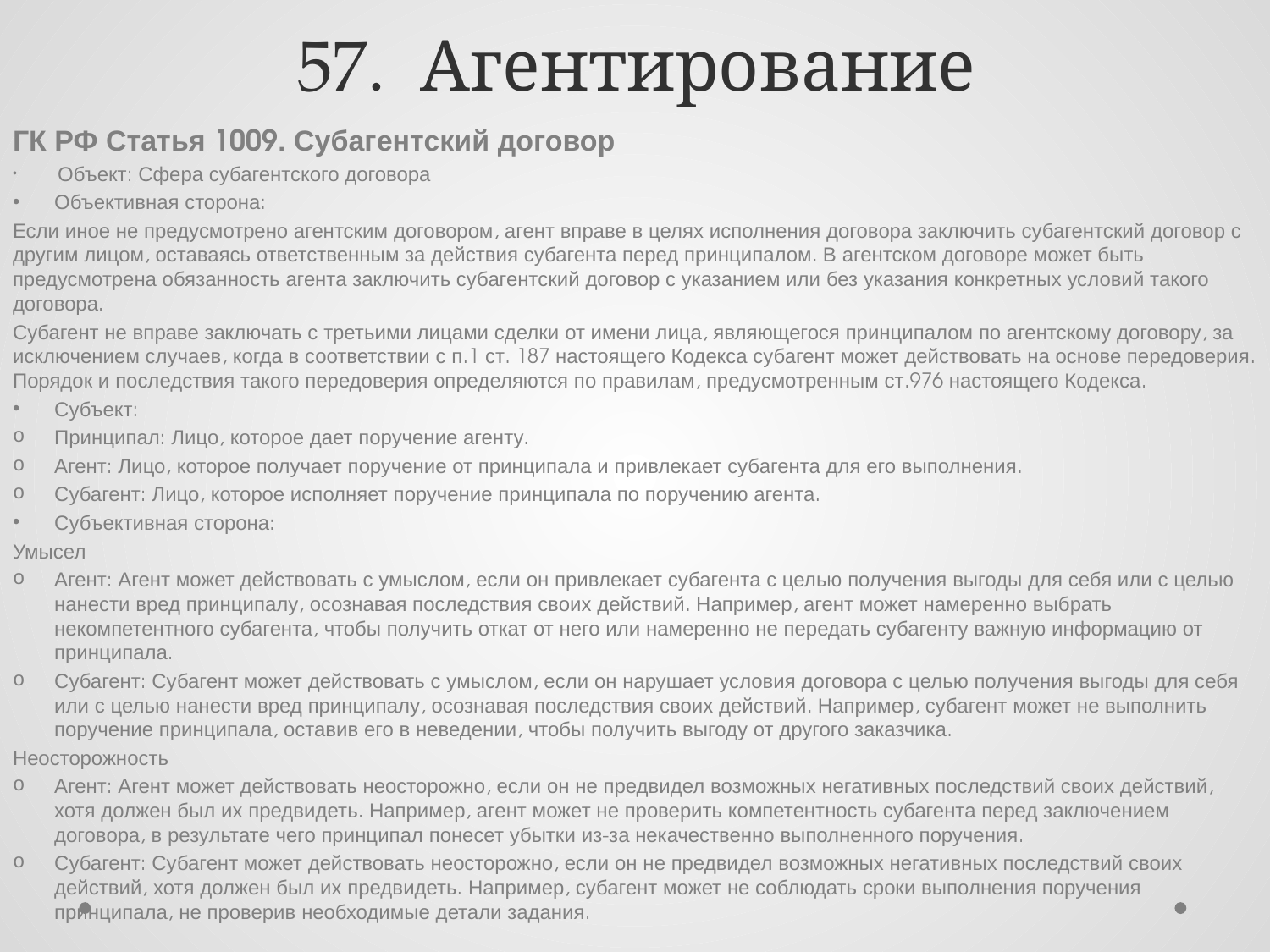

# 57.  Агентирование
ГК РФ Статья 1009. Субагентский договор
 Объект: Сфера субагентского договора
Объективная сторона:
Если иное не предусмотрено агентским договором, агент вправе в целях исполнения договора заключить субагентский договор с другим лицом, оставаясь ответственным за действия субагента перед принципалом. В агентском договоре может быть предусмотрена обязанность агента заключить субагентский договор с указанием или без указания конкретных условий такого договора.
Субагент не вправе заключать с третьими лицами сделки от имени лица, являющегося принципалом по агентскому договору, за исключением случаев, когда в соответствии с п.1 ст. 187 настоящего Кодекса субагент может действовать на основе передоверия. Порядок и последствия такого передоверия определяются по правилам, предусмотренным ст.976 настоящего Кодекса.
Субъект:
Принципал: Лицо, которое дает поручение агенту.
Агент: Лицо, которое получает поручение от принципала и привлекает субагента для его выполнения.
Субагент: Лицо, которое исполняет поручение принципала по поручению агента.
Субъективная сторона:
Умысел
Агент: Агент может действовать с умыслом, если он привлекает субагента с целью получения выгоды для себя или с целью нанести вред принципалу, осознавая последствия своих действий. Например, агент может намеренно выбрать некомпетентного субагента, чтобы получить откат от него или намеренно не передать субагенту важную информацию от принципала.
Субагент: Субагент может действовать с умыслом, если он нарушает условия договора с целью получения выгоды для себя или с целью нанести вред принципалу, осознавая последствия своих действий. Например, субагент может не выполнить поручение принципала, оставив его в неведении, чтобы получить выгоду от другого заказчика.
Неосторожность
Агент: Агент может действовать неосторожно, если он не предвидел возможных негативных последствий своих действий, хотя должен был их предвидеть. Например, агент может не проверить компетентность субагента перед заключением договора, в результате чего принципал понесет убытки из-за некачественно выполненного поручения.
Субагент: Субагент может действовать неосторожно, если он не предвидел возможных негативных последствий своих действий, хотя должен был их предвидеть. Например, субагент может не соблюдать сроки выполнения поручения принципала, не проверив необходимые детали задания.